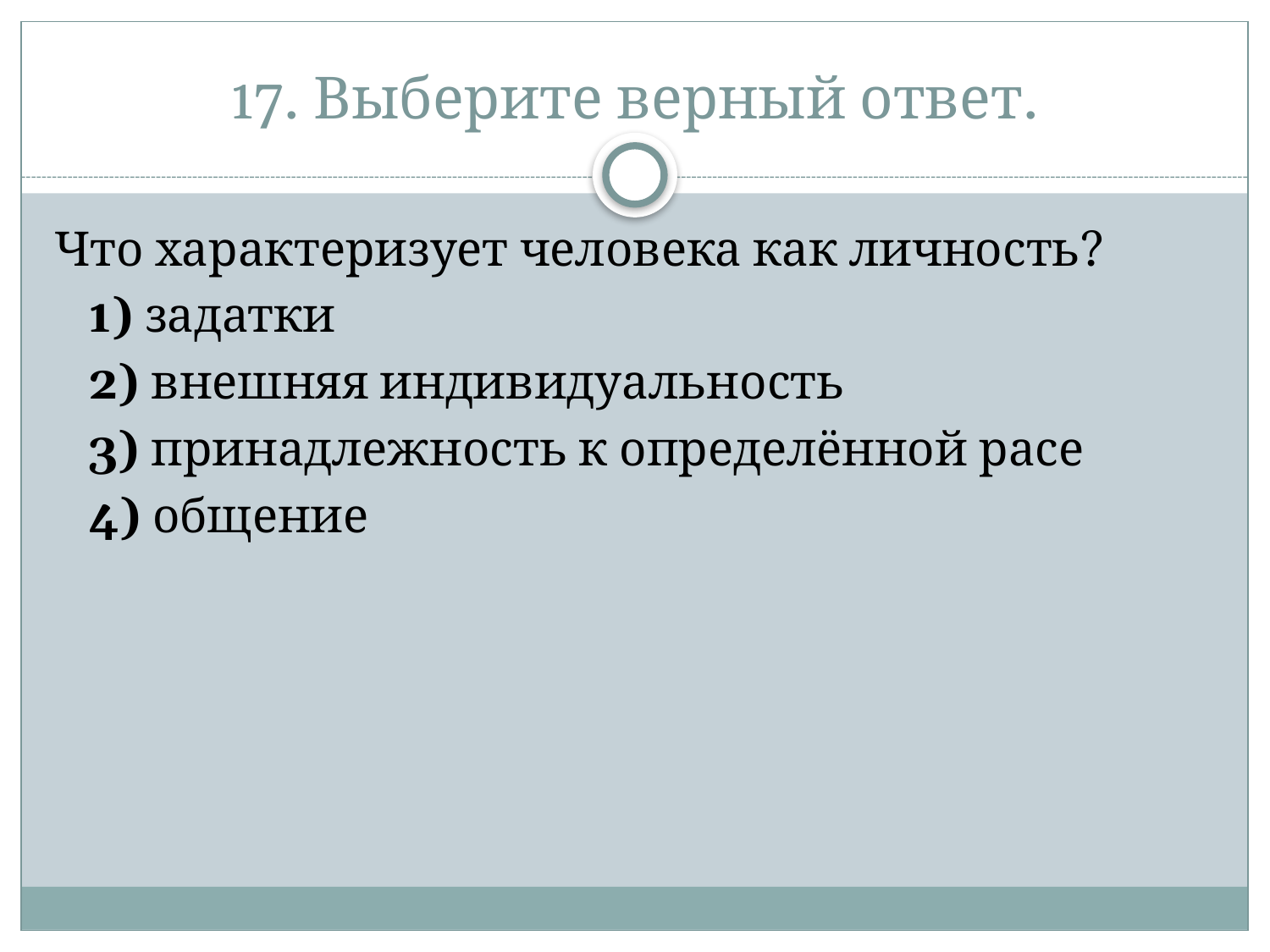

# 17. Выберите верный ответ.
Что характеризует человека как личность?
   1) задатки
   2) внешняя индивидуальность
   3) принадлежность к определённой расе
   4) общение